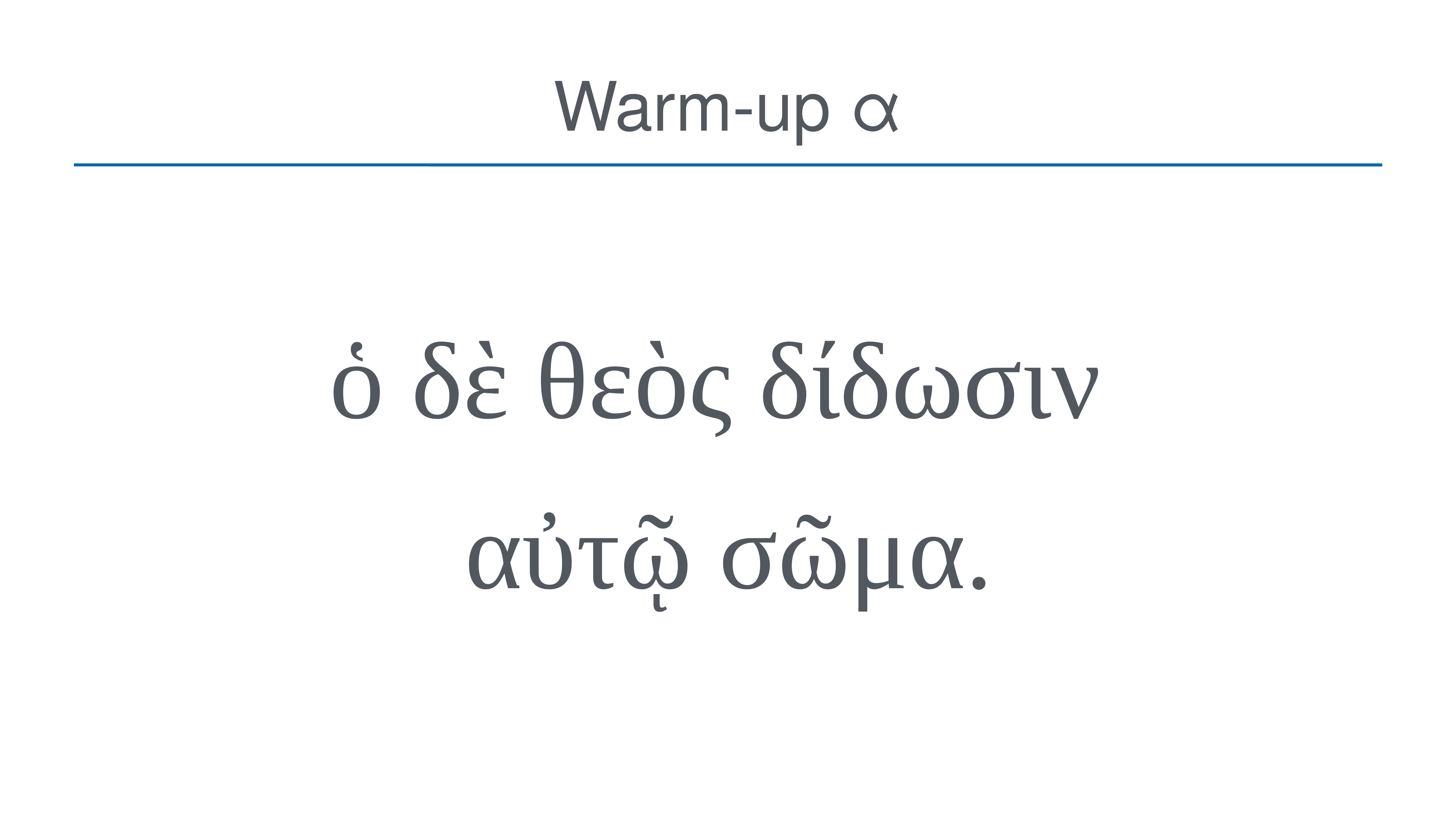

# Warm-up α
ὁ δὲ θεὸς δίδωσιν
αὐτῷ σῶμα.